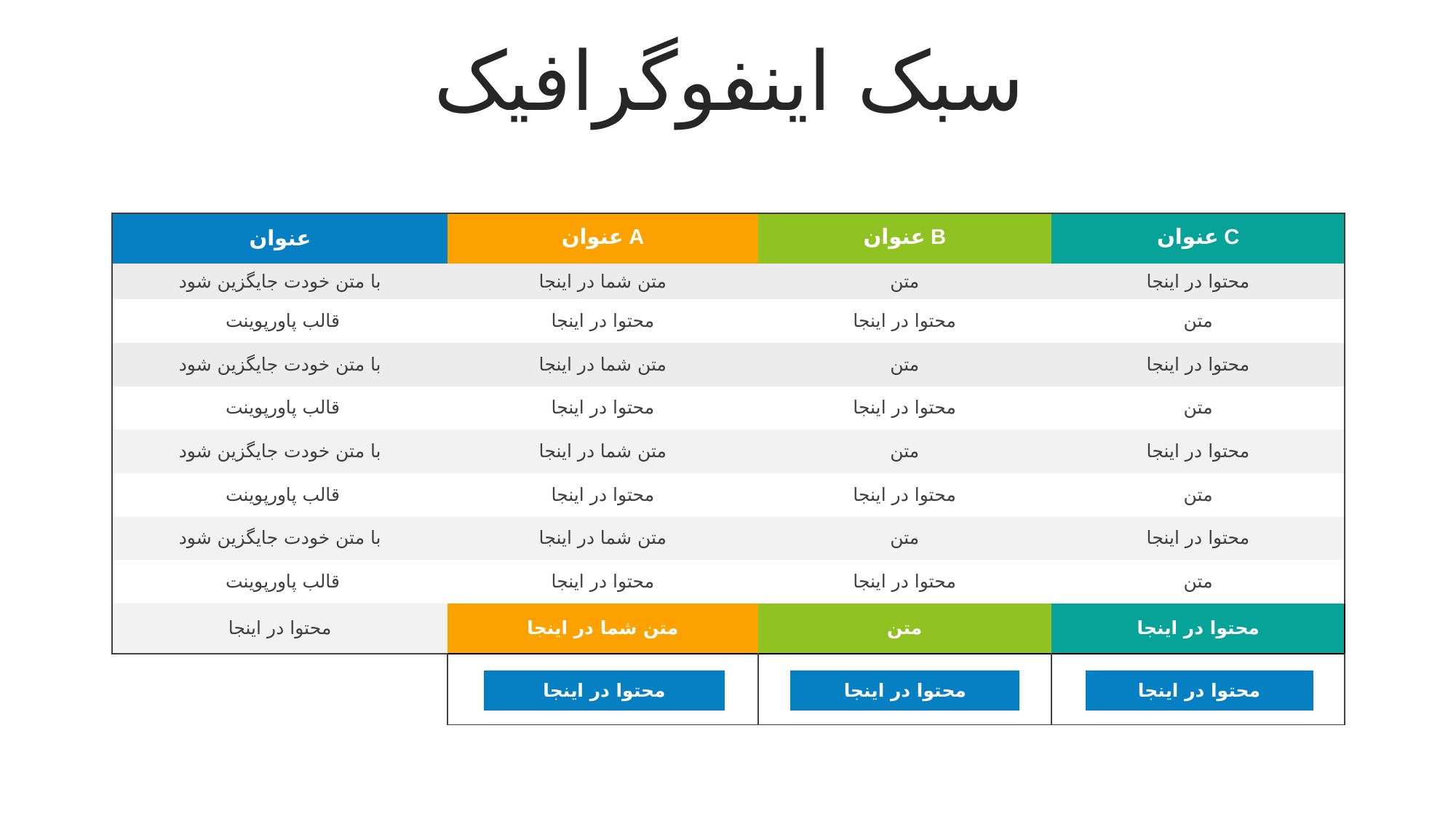

سبک اینفوگرافیک
| عنوان | A عنوان |  |  | B عنوان |  |  | C عنوان |  |  |
| --- | --- | --- | --- | --- | --- | --- | --- | --- | --- |
| با متن خودت جایگزین شود | متن شما در اینجا |  |  | متن |  |  | محتوا در اینجا |  |  |
| قالب پاورپوینت | محتوا در اینجا |  |  | محتوا در اینجا |  |  | متن |  |  |
| با متن خودت جایگزین شود | متن شما در اینجا |  |  | متن |  |  | محتوا در اینجا |  |  |
| قالب پاورپوینت | محتوا در اینجا |  |  | محتوا در اینجا |  |  | متن |  |  |
| با متن خودت جایگزین شود | متن شما در اینجا |  |  | متن |  |  | محتوا در اینجا |  |  |
| قالب پاورپوینت | محتوا در اینجا |  |  | محتوا در اینجا |  |  | متن |  |  |
| با متن خودت جایگزین شود | متن شما در اینجا |  |  | متن |  |  | محتوا در اینجا |  |  |
| قالب پاورپوینت | محتوا در اینجا |  |  | محتوا در اینجا |  |  | متن |  |  |
| محتوا در اینجا | متن شما در اینجا |  |  | متن |  |  | محتوا در اینجا |  |  |
|  |  |  |  |  |  |  |  |  |  |
|  |  | محتوا در اینجا |  |  | محتوا در اینجا |  |  | محتوا در اینجا |  |
|  |  |  |  |  |  |  |  |  |  |